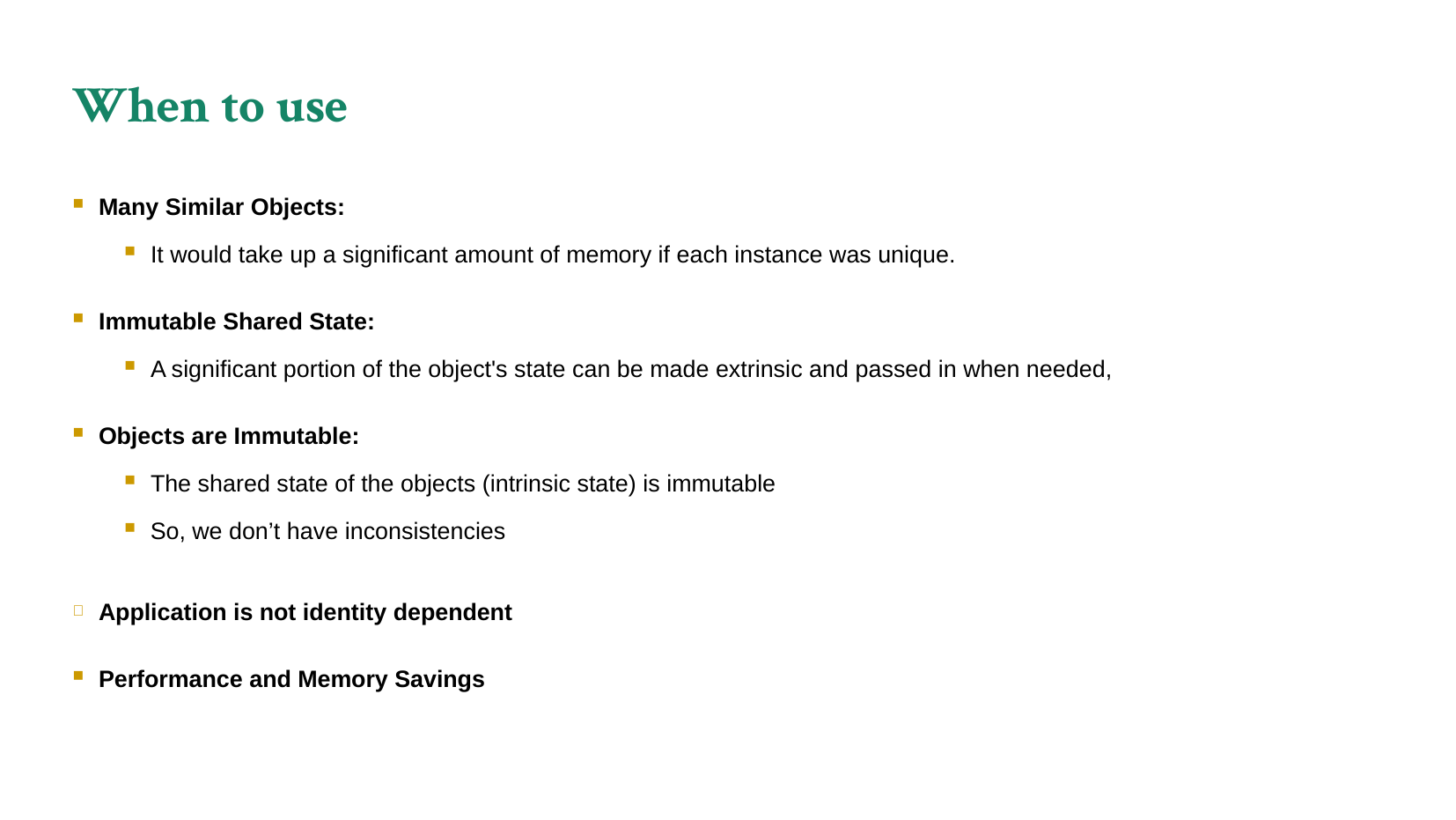

# When to use
Many Similar Objects:
It would take up a significant amount of memory if each instance was unique.

Immutable Shared State:
A significant portion of the object's state can be made extrinsic and passed in when needed,

Objects are Immutable:
The shared state of the objects (intrinsic state) is immutable
So, we don’t have inconsistencies

Application is not identity dependent

Performance and Memory Savings